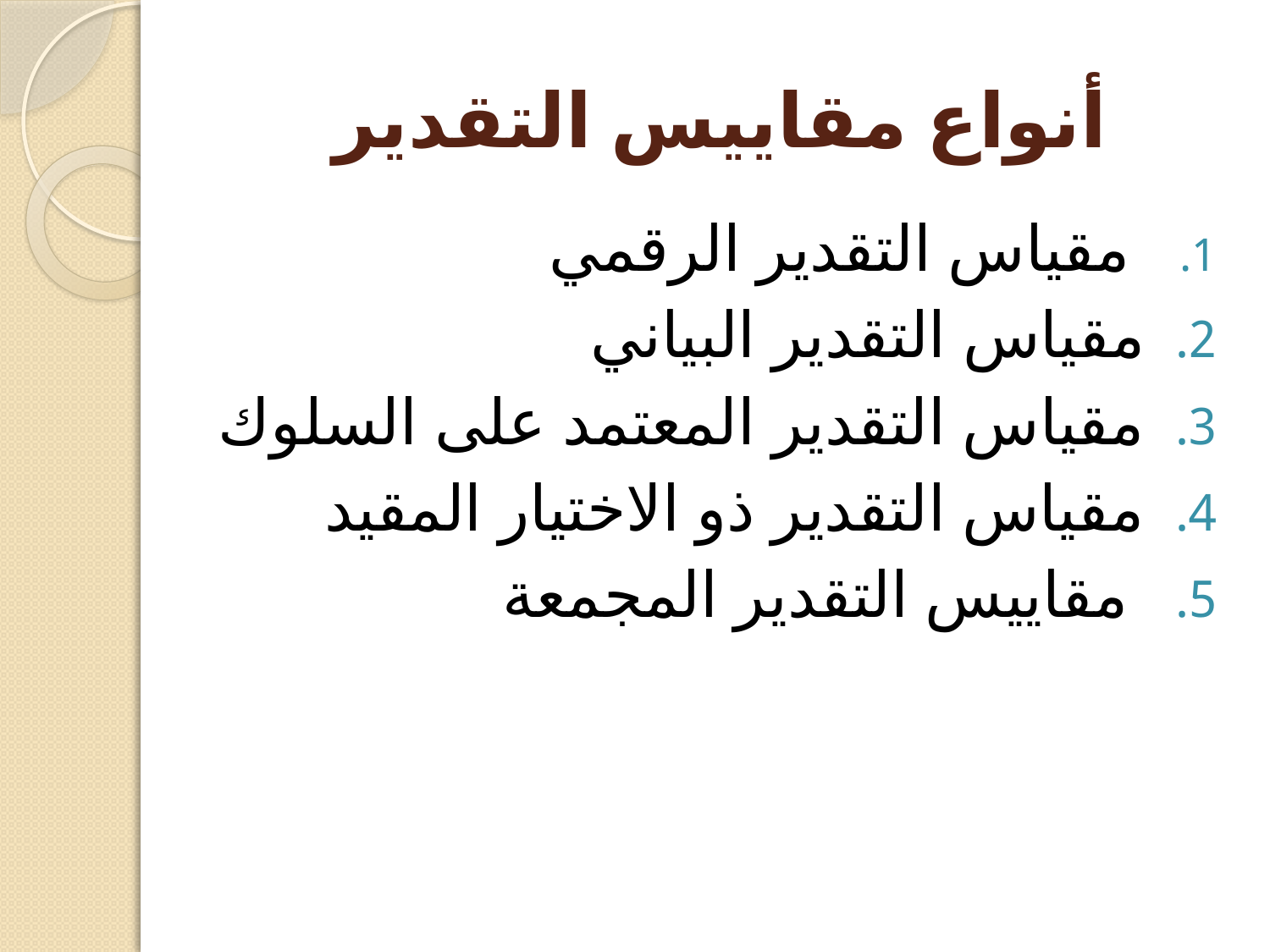

# أنواع مقاييس التقدير
 مقياس التقدير الرقمي
مقياس التقدير البياني
مقياس التقدير المعتمد على السلوك
مقياس التقدير ذو الاختيار المقيد
 مقاييس التقدير المجمعة